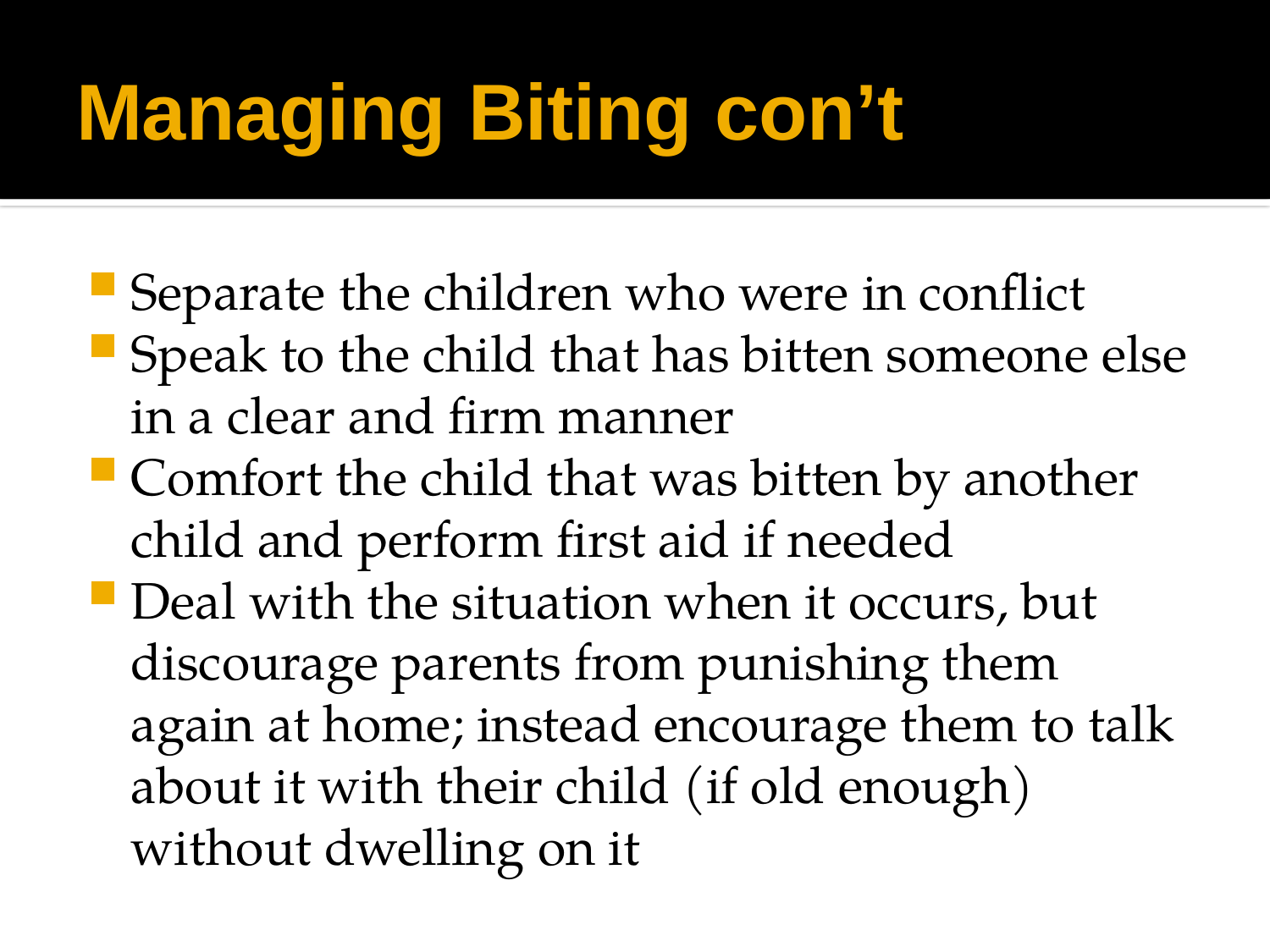

# Managing Biting con’t
Separate the children who were in conflict
Speak to the child that has bitten someone else in a clear and firm manner
Comfort the child that was bitten by another child and perform first aid if needed
Deal with the situation when it occurs, but discourage parents from punishing them again at home; instead encourage them to talk about it with their child (if old enough) without dwelling on it